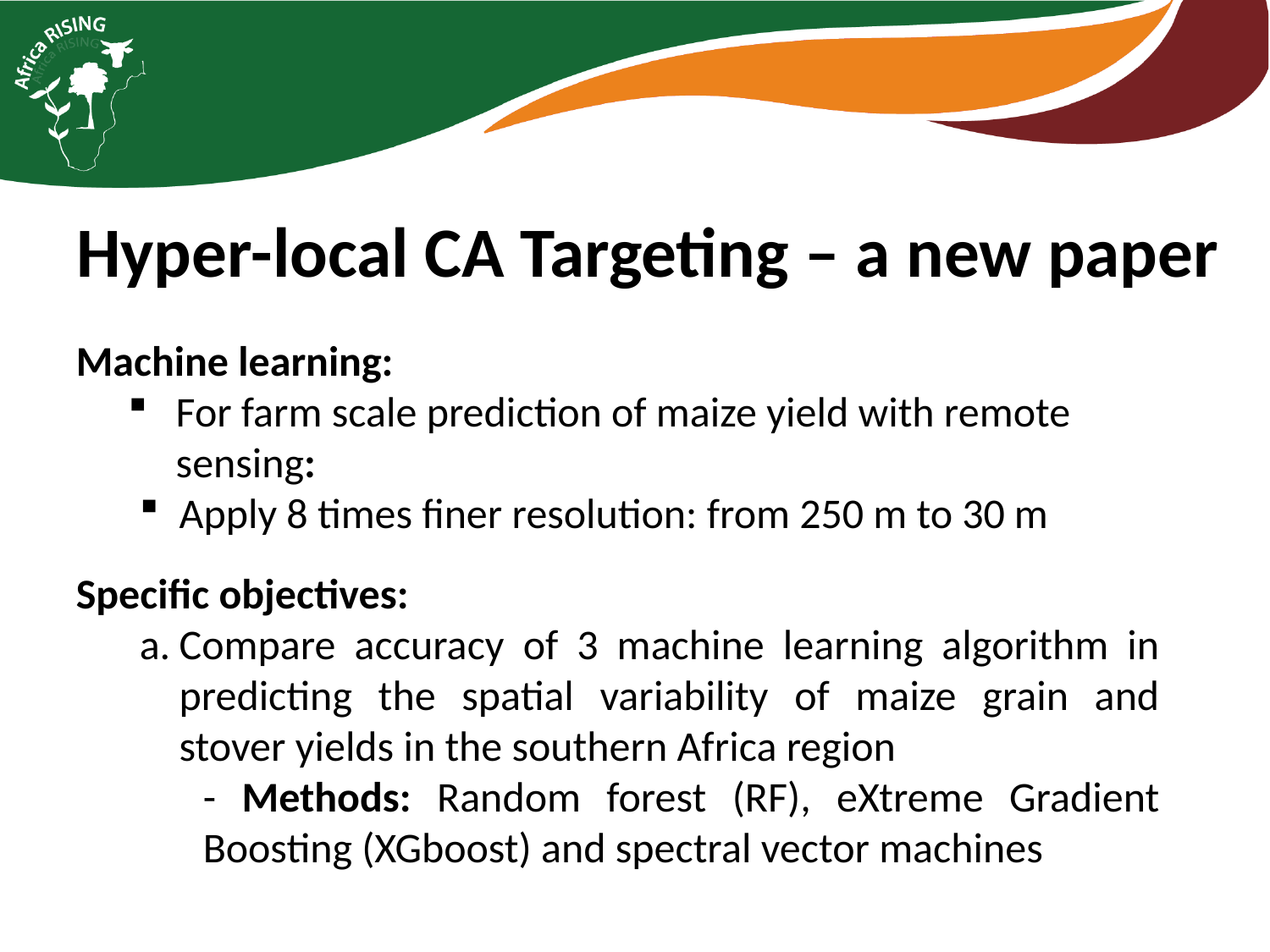

# Hyper-local CA Targeting – a new paper
Machine learning:
For farm scale prediction of maize yield with remote sensing:
Apply 8 times finer resolution: from 250 m to 30 m

Specific objectives:
Compare accuracy of 3 machine learning algorithm in predicting the spatial variability of maize grain and stover yields in the southern Africa region
- Methods: Random forest (RF), eXtreme Gradient Boosting (XGboost) and spectral vector machines